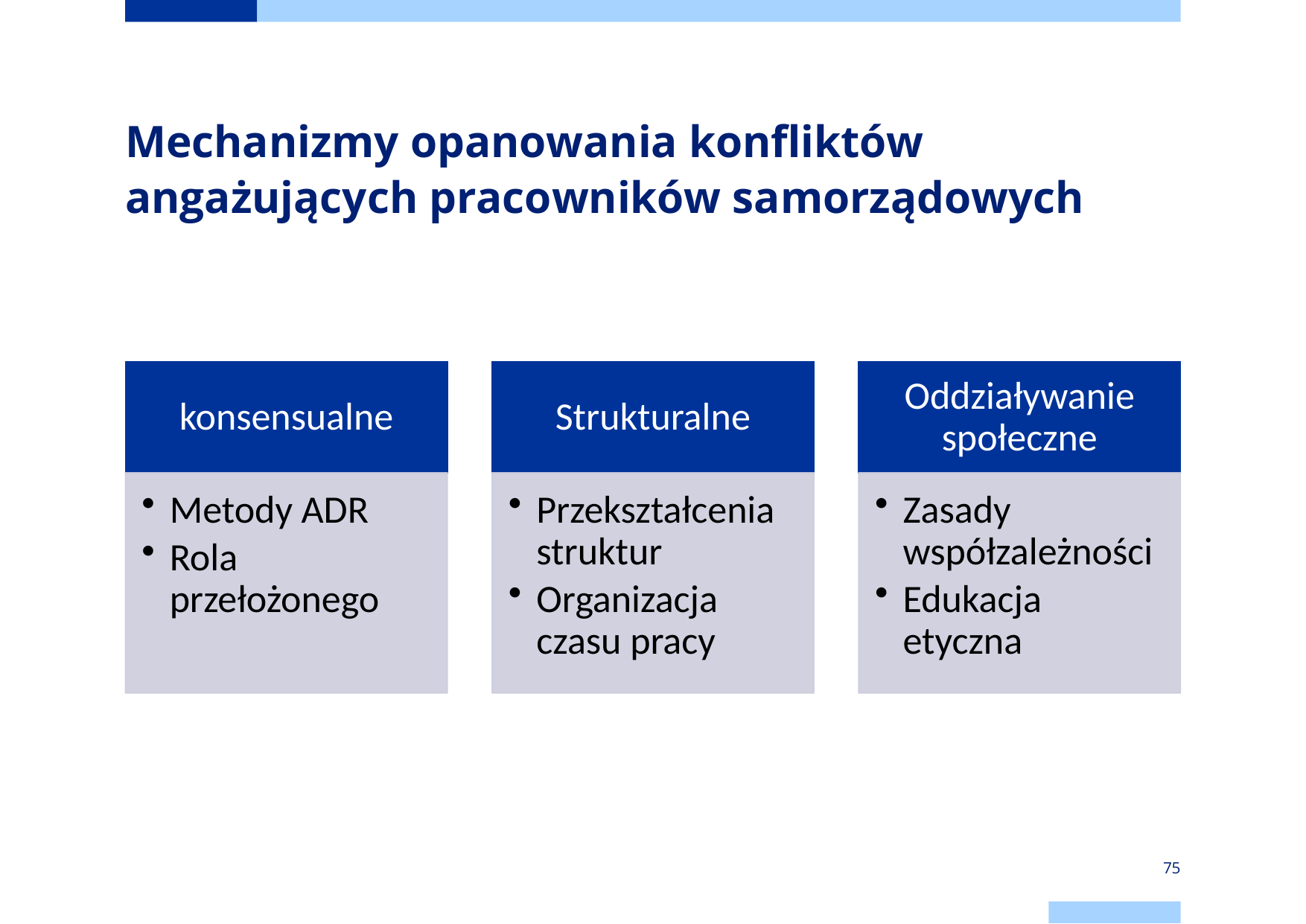

# Mechanizmy opanowania konfliktów angażujących pracowników samorządowych
konsensualne
Metody ADR
Rola przełożonego
Strukturalne
Przekształcenia struktur
Organizacja czasu pracy
Oddziaływanie społeczne
Zasady współzależności
Edukacja etyczna
75